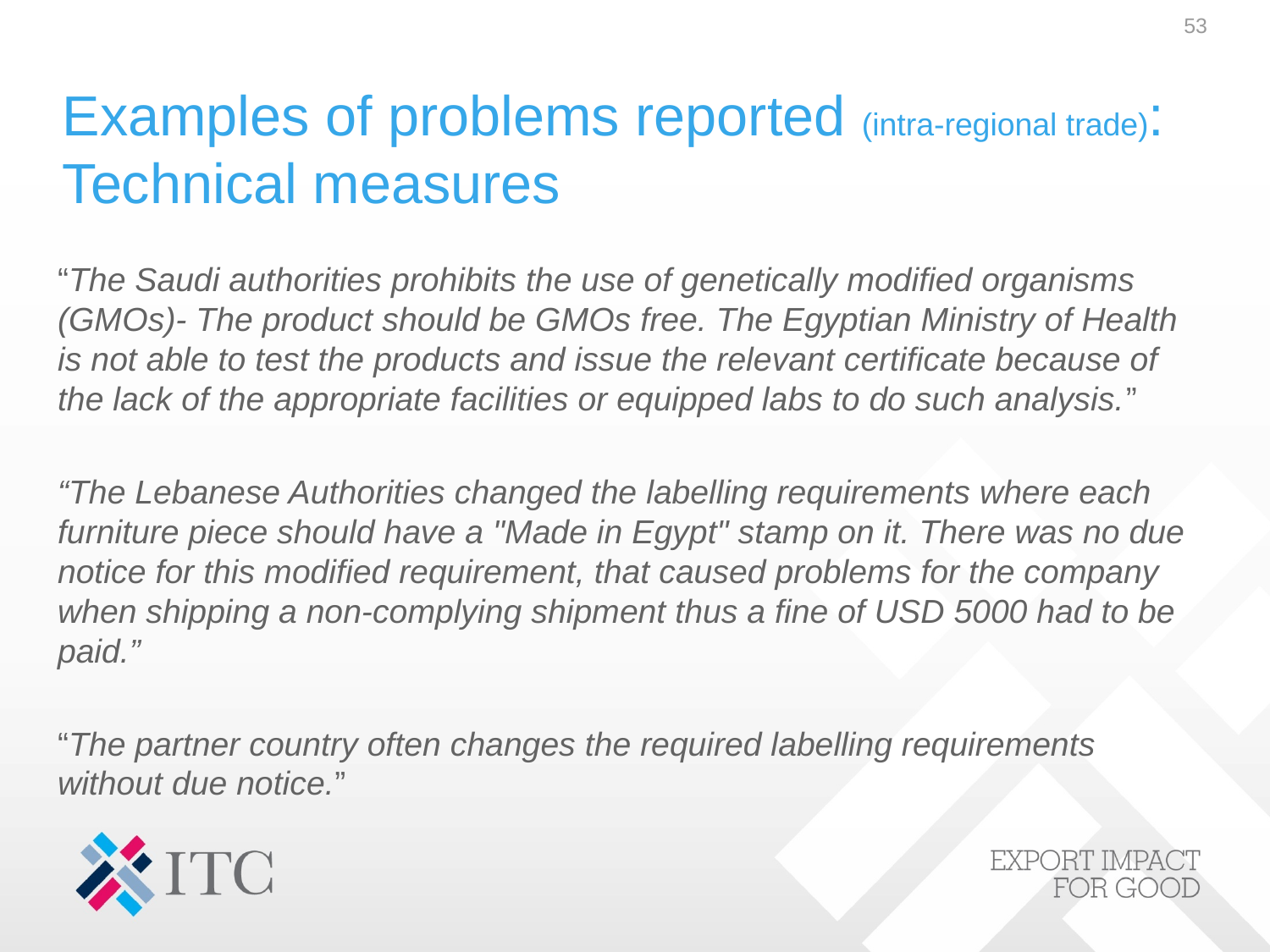

53
# Examples of problems reported (intra-regional trade): Technical measures
“The Saudi authorities prohibits the use of genetically modified organisms (GMOs)- The product should be GMOs free. The Egyptian Ministry of Health is not able to test the products and issue the relevant certificate because of the lack of the appropriate facilities or equipped labs to do such analysis.”

“The Lebanese Authorities changed the labelling requirements where each furniture piece should have a "Made in Egypt" stamp on it. There was no due notice for this modified requirement, that caused problems for the company when shipping a non-complying shipment thus a fine of USD 5000 had to be paid.”

“The partner country often changes the required labelling requirements without due notice.”